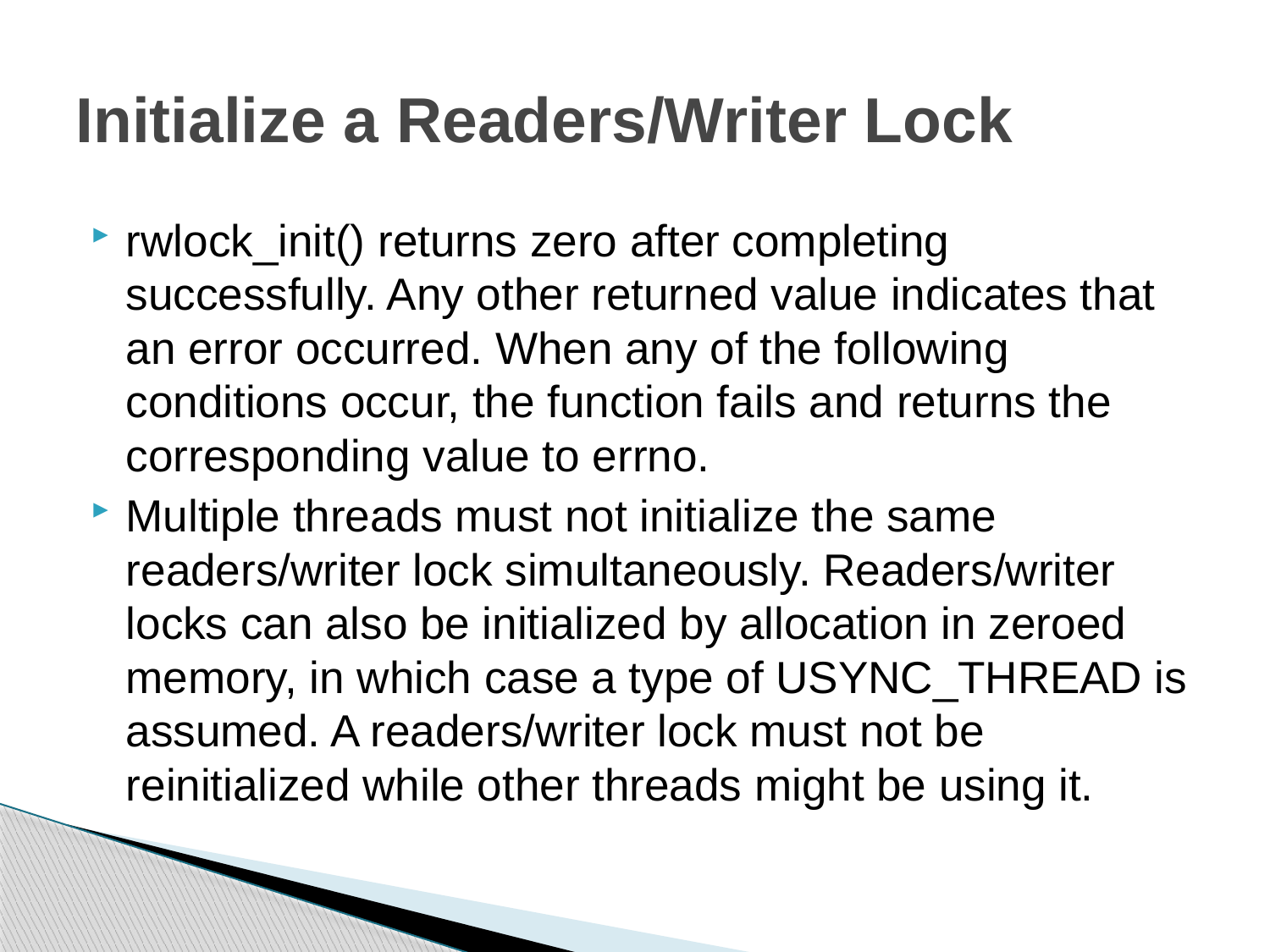

# Initialize a Readers/Writer Lock
rwlock_init() returns zero after completing successfully. Any other returned value indicates that an error occurred. When any of the following conditions occur, the function fails and returns the corresponding value to errno.
Multiple threads must not initialize the same readers/writer lock simultaneously. Readers/writer locks can also be initialized by allocation in zeroed memory, in which case a type of USYNC_THREAD is assumed. A readers/writer lock must not be reinitialized while other threads might be using it.